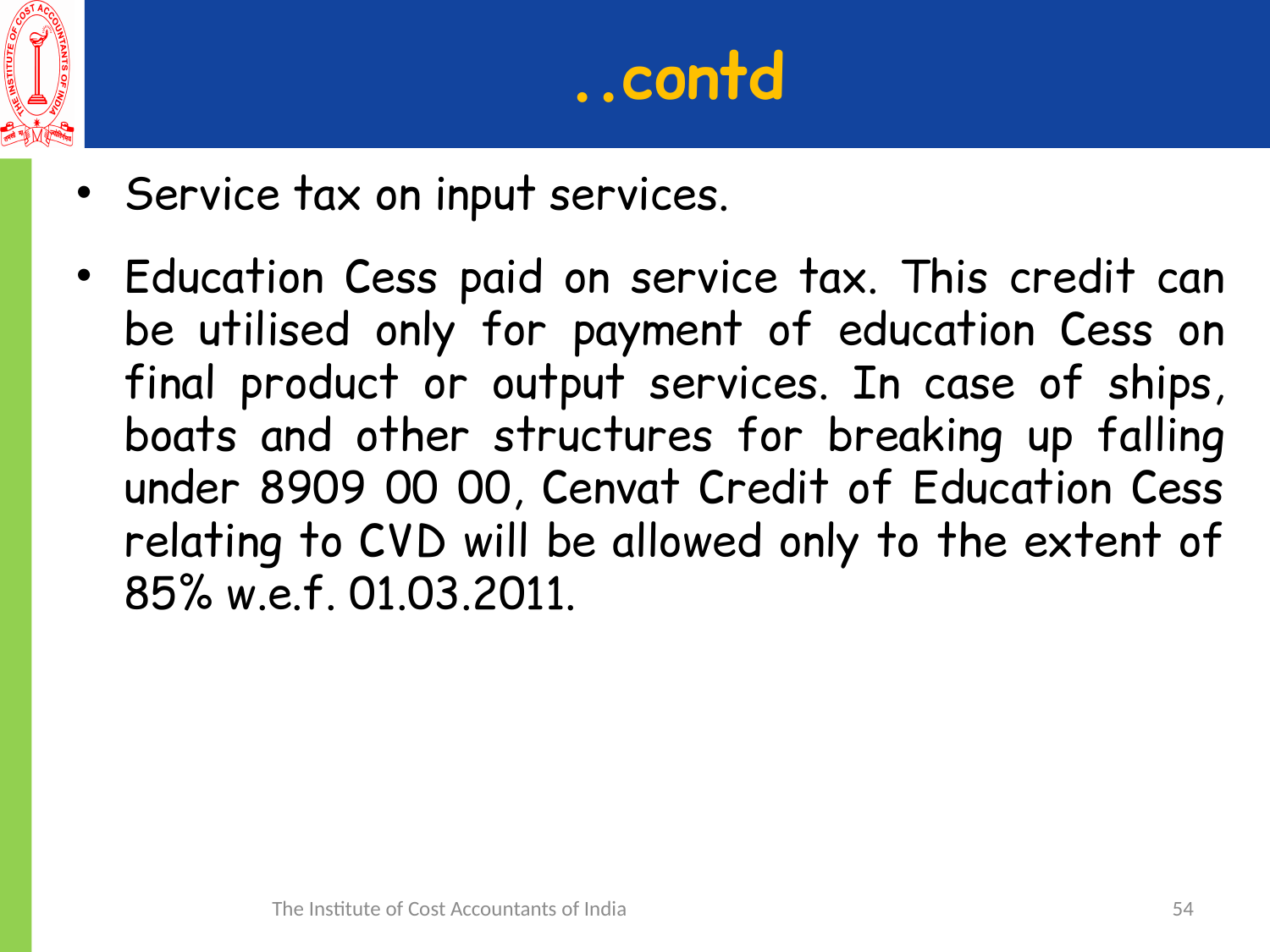

# ..contd
Service tax on input services.
Education Cess paid on service tax. This credit can be utilised only for payment of education Cess on final product or output services. In case of ships, boats and other structures for breaking up falling under 8909 00 00, Cenvat Credit of Education Cess relating to CVD will be allowed only to the extent of 85% w.e.f. 01.03.2011.

The Institute of Cost Accountants of India
54